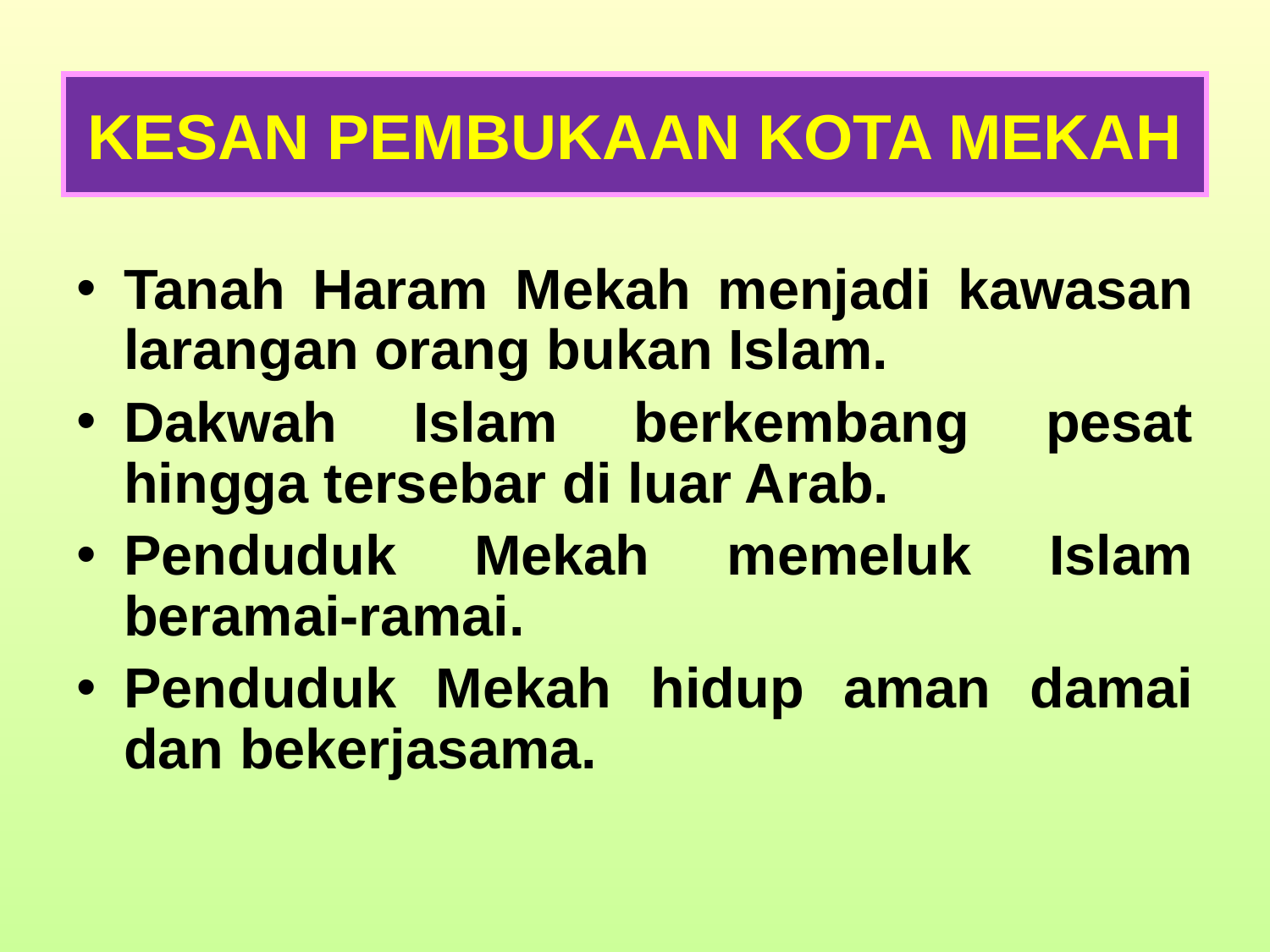

KESAN PEMBUKAAN KOTA MEKAH
Tanah Haram Mekah menjadi kawasan larangan orang bukan Islam.
Dakwah Islam berkembang pesat hingga tersebar di luar Arab.
Penduduk Mekah memeluk Islam beramai-ramai.
Penduduk Mekah hidup aman damai dan bekerjasama.